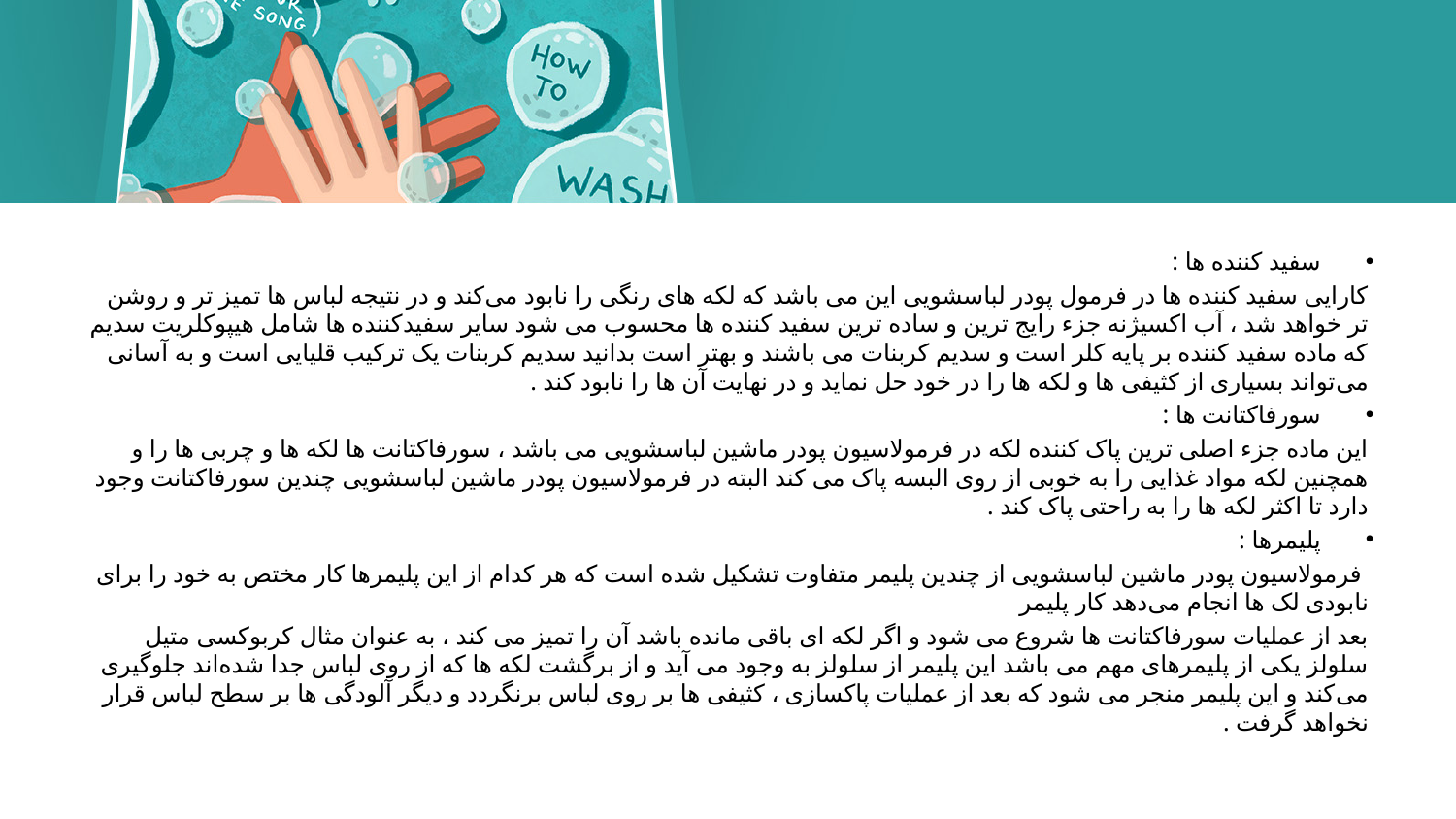

#
سفید کننده ها :
کارایی سفید کننده ها در فرمول پودر لباسشویی این می باشد که لکه های رنگی را نابود می‌کند و در نتیجه لباس ها تمیز تر و روشن تر خواهد شد ، آب اکسیژنه جزء رایج ترین و ساده ترین سفید کننده ها محسوب می شود سایر سفیدکننده ها شامل هیپوکلریت سدیم که ماده سفید کننده بر پایه کلر است و سدیم کربنات می باشند و بهتر است بدانید سدیم کربنات یک ترکیب قلیایی است و به آسانی می‌تواند بسیاری از کثیفی ها و لکه ها را در خود حل نماید و در نهایت آن ها را نابود کند .
سورفاکتانت ها :
این ماده جزء اصلی ترین پاک کننده لکه در فرمولاسیون پودر ماشین لباسشویی می باشد ، سورفاکتانت ها لکه ها و چربی ها را و همچنین لکه مواد غذایی را به خوبی از روی البسه پاک می کند البته در فرمولاسیون پودر ماشین لباسشویی چندین سورفاکتانت وجود دارد تا اکثر لکه ها را به راحتی پاک کند .
پلیمرها :
 فرمولاسیون پودر ماشین لباسشویی از چندین پلیمر متفاوت تشکیل شده است که هر کدام از این پلیمرها کار مختص به خود را برای نابودی لک ها انجام می‌دهد کار پلیمر
بعد از عملیات سورفاکتانت ها شروع می شود و اگر لکه ای باقی مانده باشد آن را تمیز می کند ، به عنوان مثال کربوکسی متیل سلولز یکی از پلیمرهای مهم می باشد این پلیمر از سلولز به وجود می آید و از برگشت لکه ها که از روی لباس جدا شده‌اند جلوگیری می‌کند و این پلیمر منجر می شود که بعد از عملیات پاکسازی ، کثیفی ها بر روی لباس برنگردد و دیگر آلودگی ها بر سطح لباس قرار نخواهد گرفت .